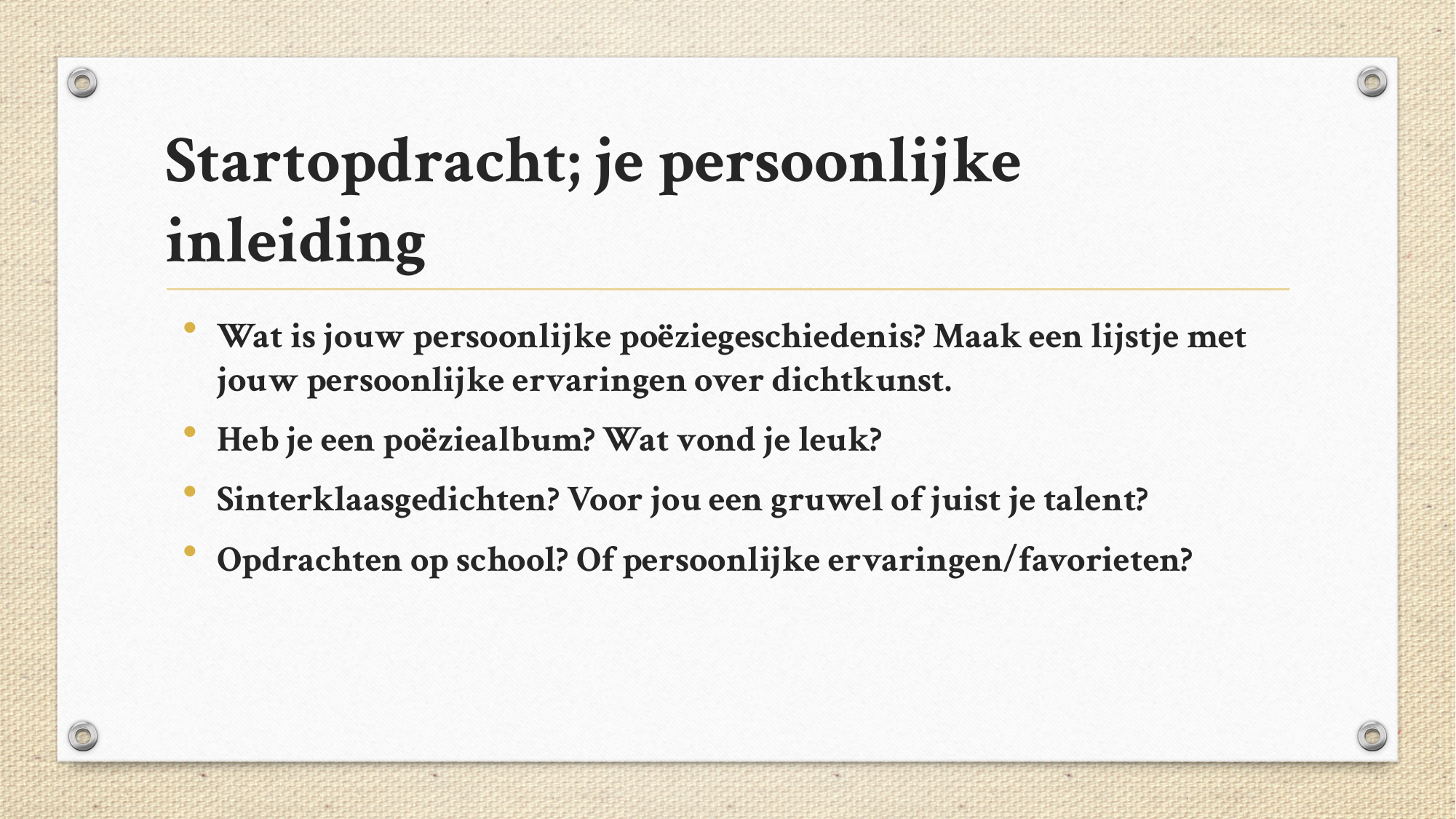

Startopdracht; je persoonlijke inleiding
Wat is jouw persoonlijke poëziegeschiedenis? Maak een lijstje met jouw persoonlijke ervaringen over dichtkunst.
Heb je een poëziealbum? Wat vond je leuk?
Sinterklaasgedichten? Voor jou een gruwel of juist je talent?
Opdrachten op school? Of persoonlijke ervaringen/favorieten?